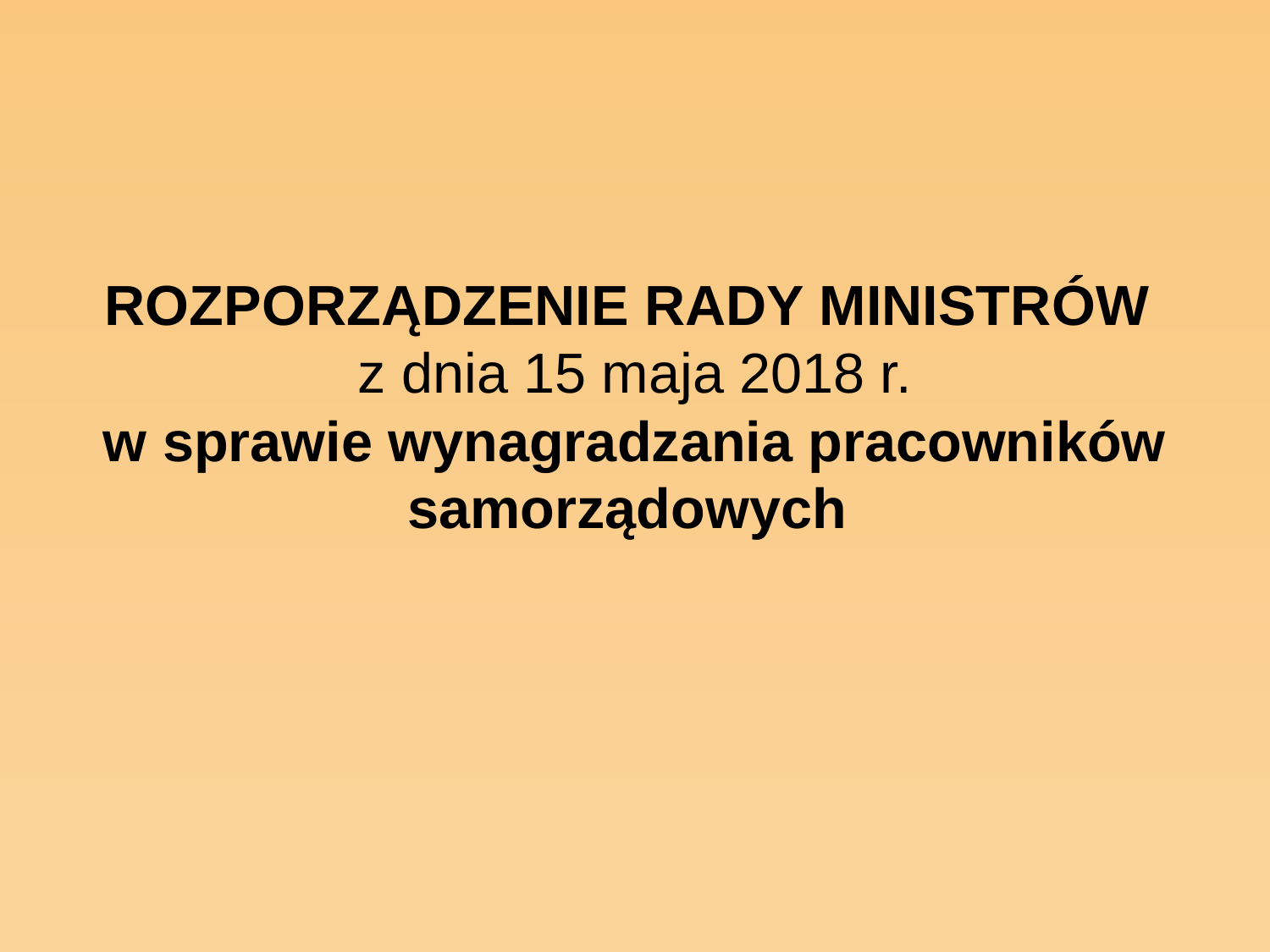

# ROZPORZĄDZENIE RADY MINISTRÓW z dnia 15 maja 2018 r. w sprawie wynagradzania pracowników samorządowych